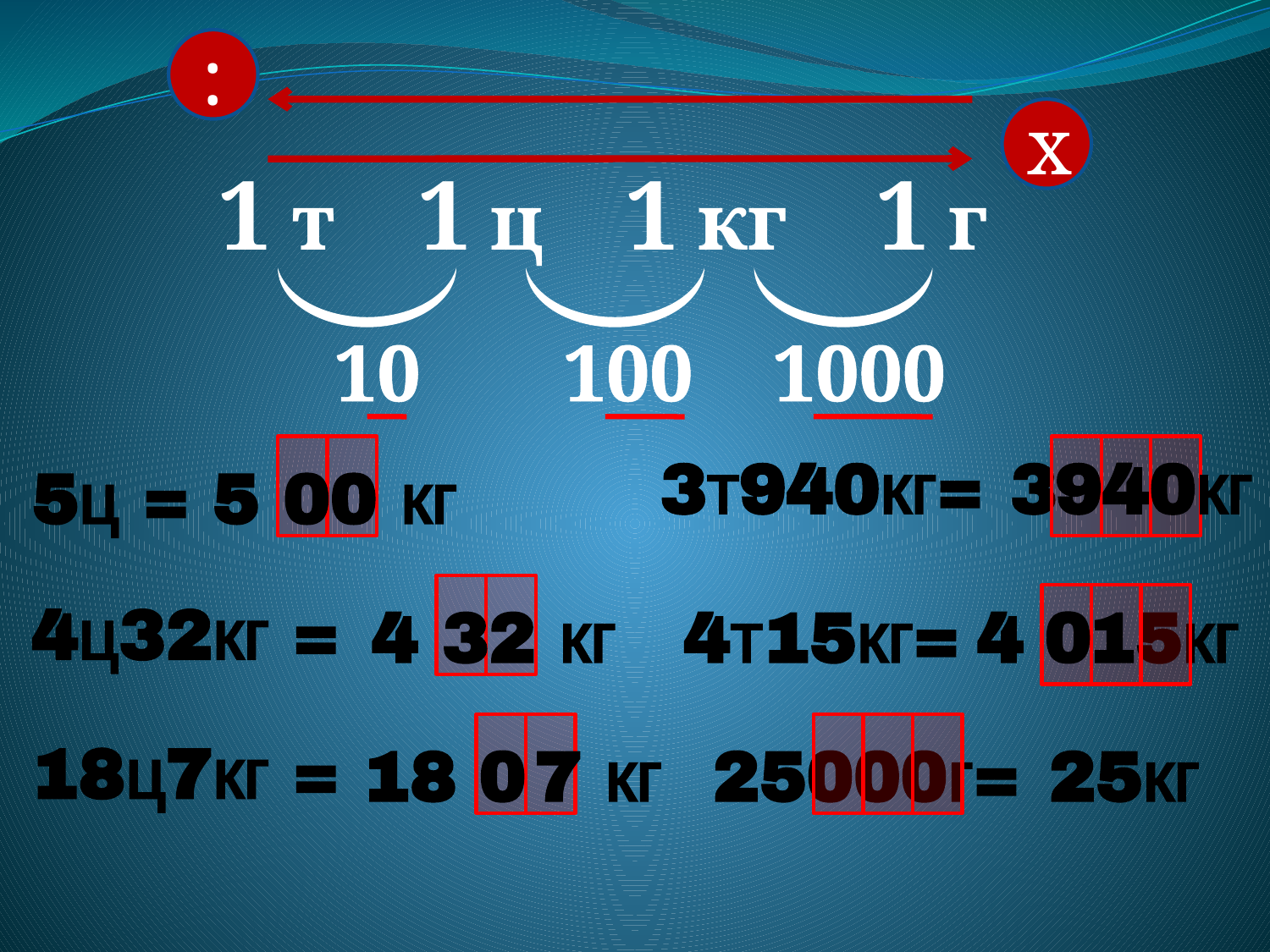

:
х
1 т
1 ц
1 кг
1 г

10
100
1000

3т940кг=
 3
940кг

5ц =
5
00 кг
4ц32кг =

4
32 кг
4т15кг=
4
15кг
0

18ц7кг =

18
7 кг
25000г=
25кг
0